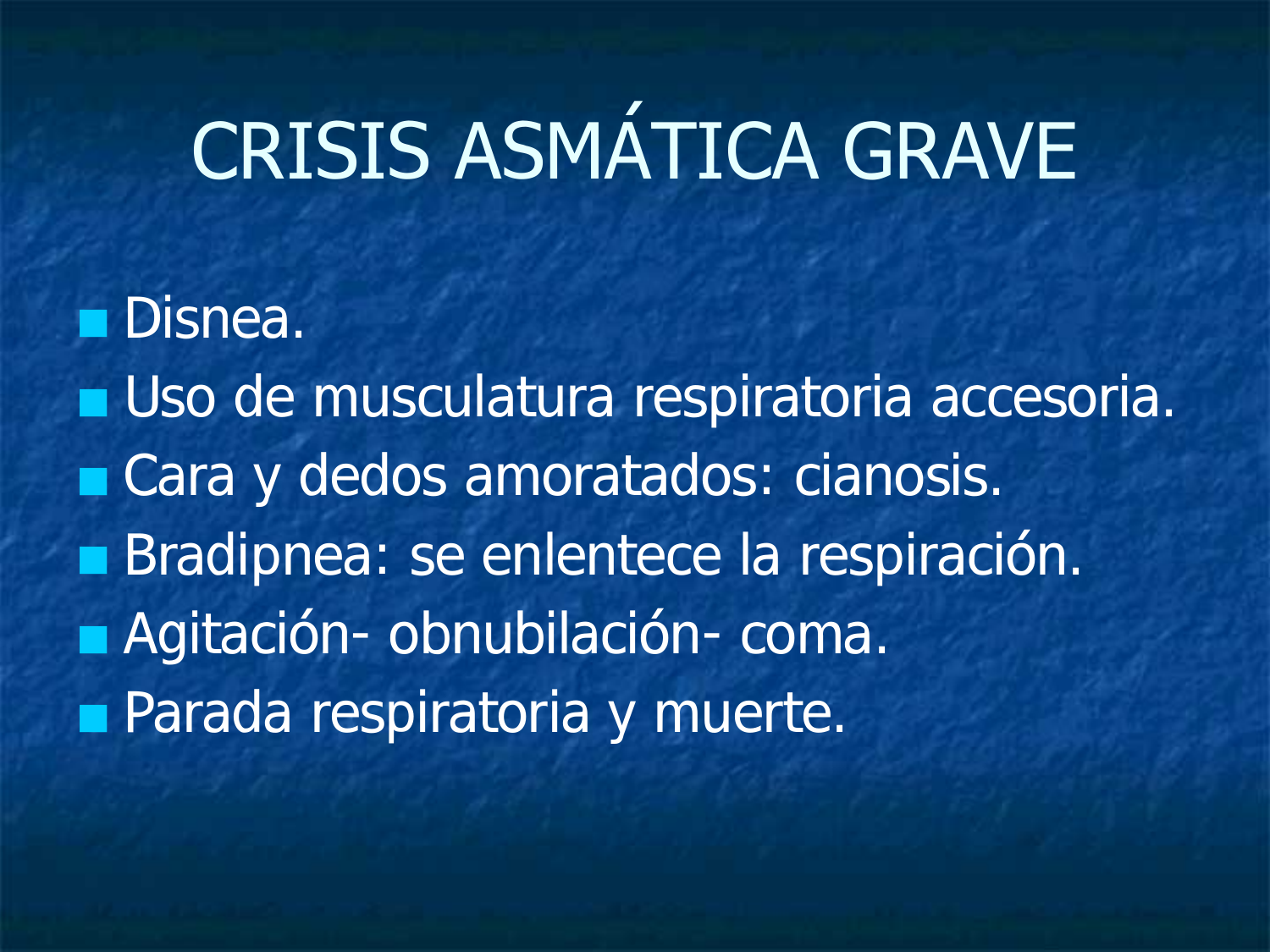

# CRISIS ASMÁTICA GRAVE
Disnea.
Uso de musculatura respiratoria accesoria.
Cara y dedos amoratados: cianosis.
Bradipnea: se enlentece la respiración.
Agitación- obnubilación- coma.
Parada respiratoria y muerte.